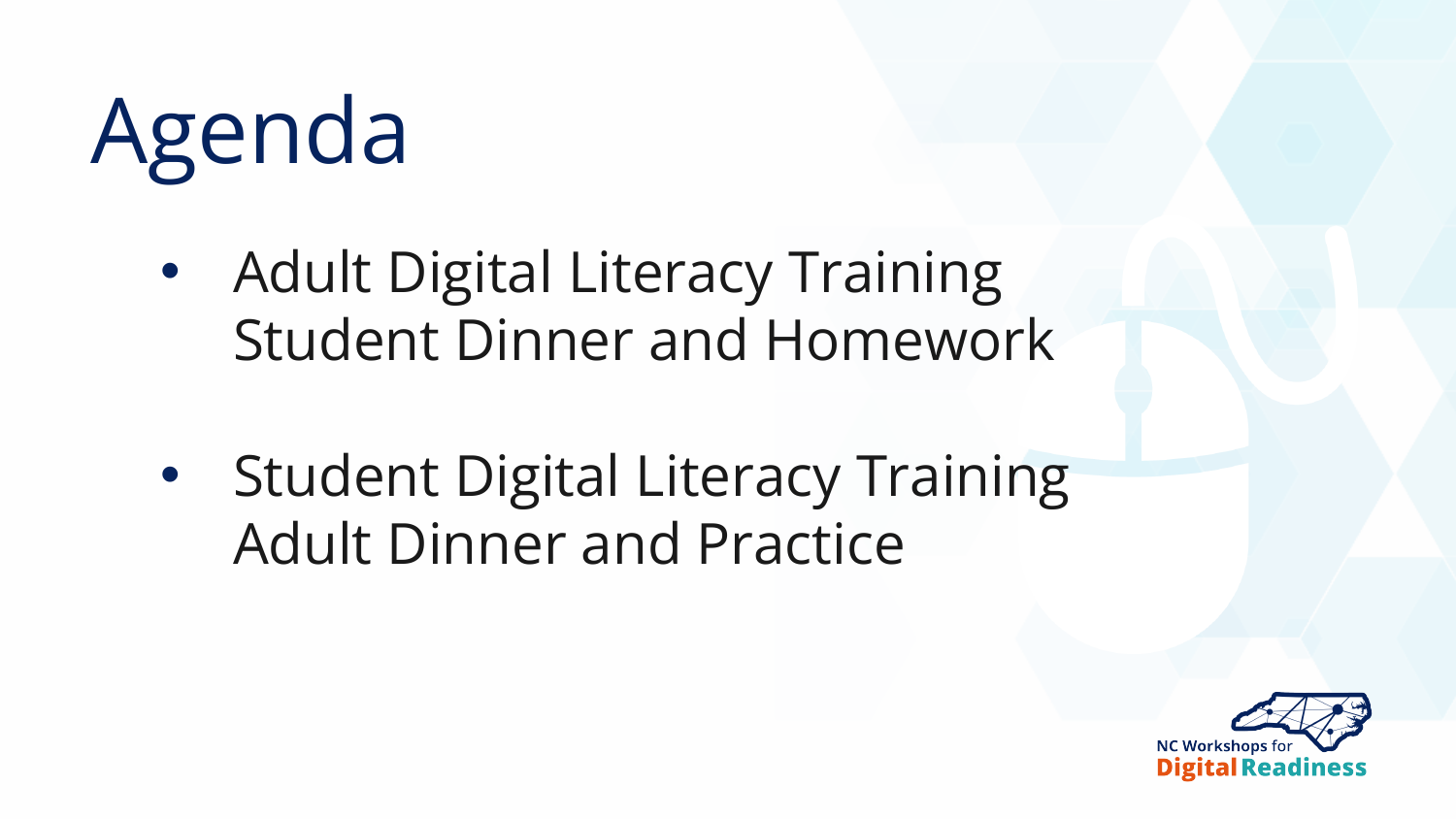

# Agenda
Adult Digital Literacy Training
Student Dinner and Homework
Student Digital Literacy Training
Adult Dinner and Practice